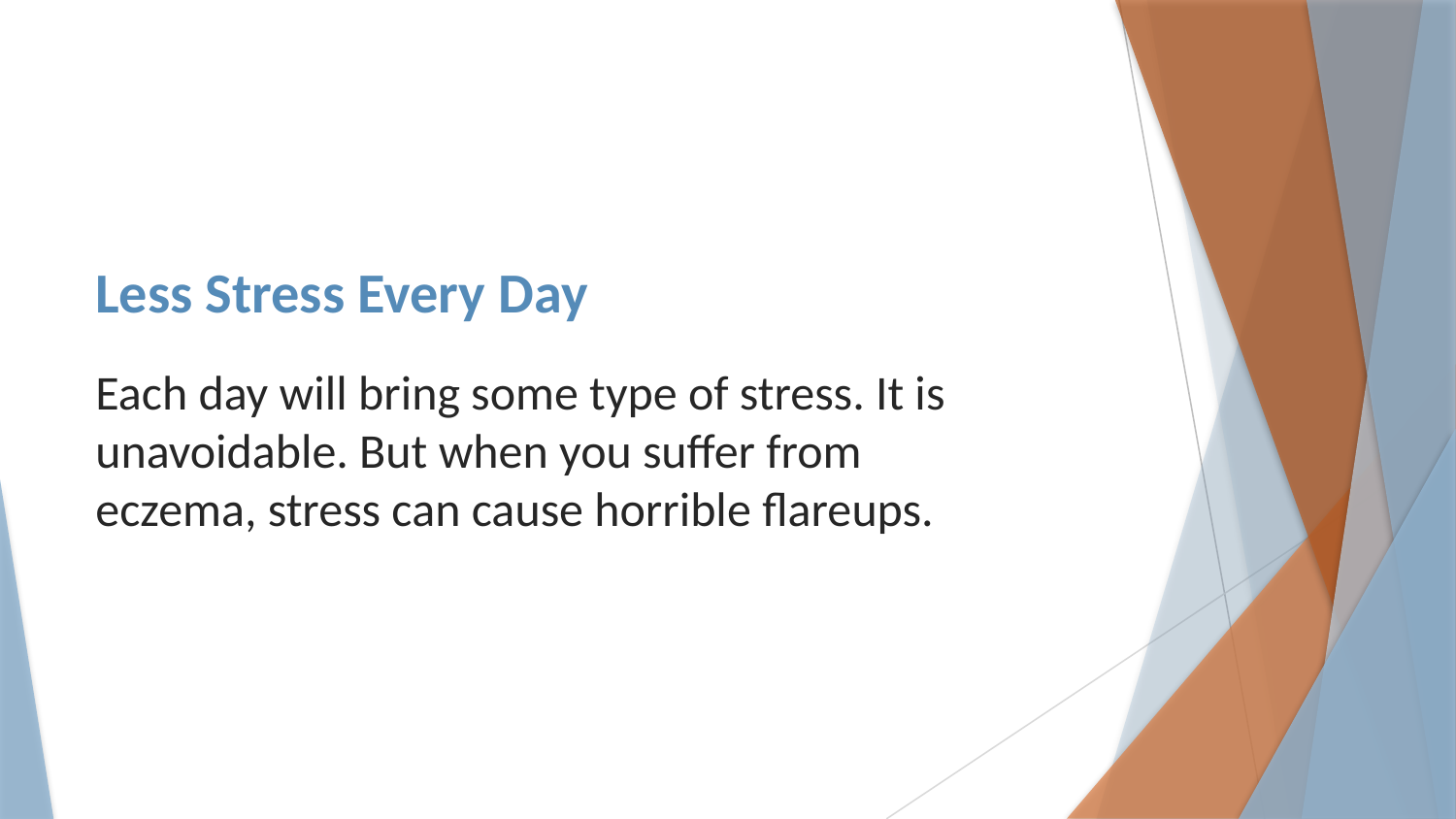

# Less Stress Every Day
Each day will bring some type of stress. It is unavoidable. But when you suffer from eczema, stress can cause horrible flareups.